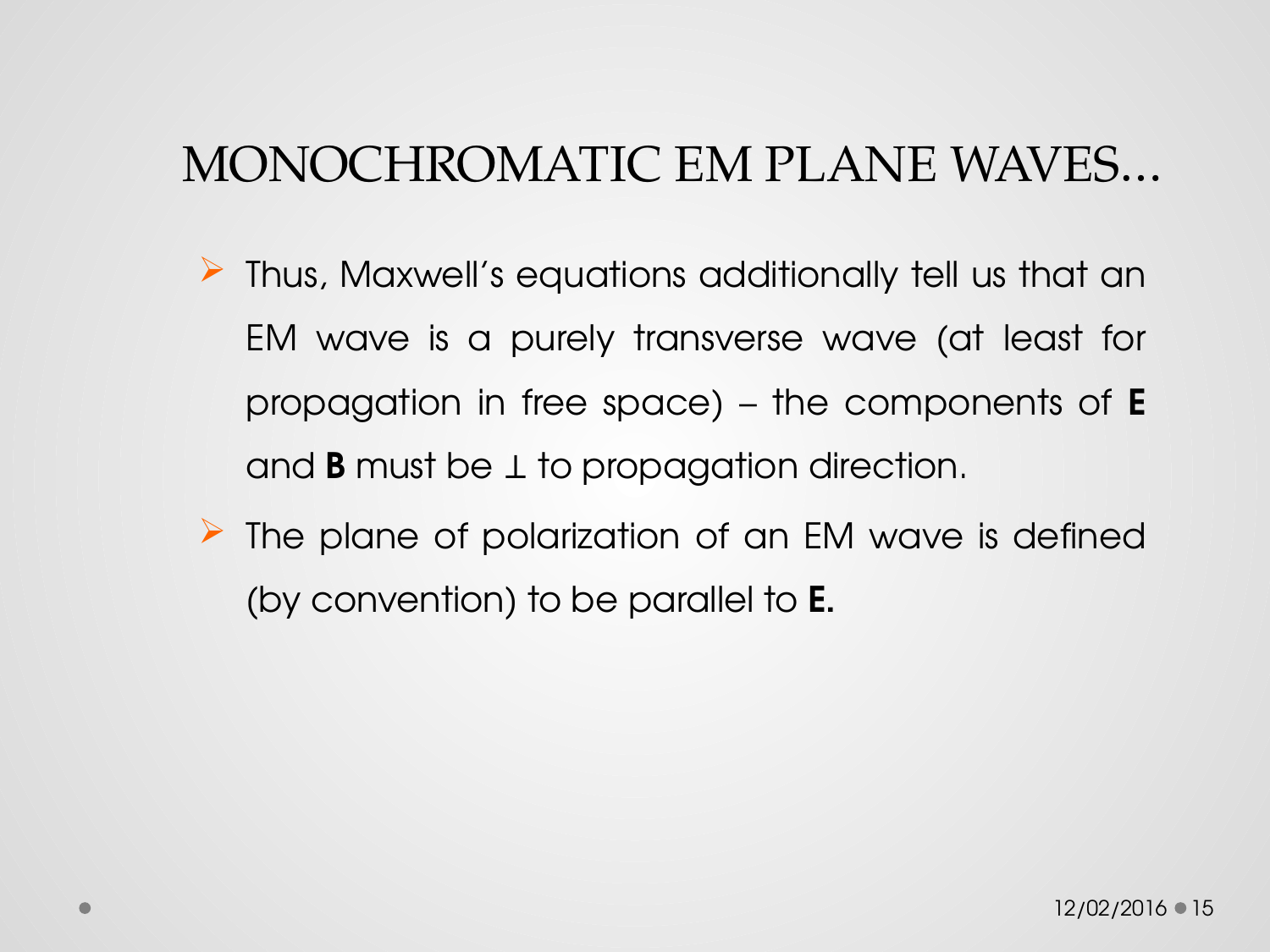

# MONOCHROMATIC EM PLANE WAVES…
Thus, Maxwell’s equations additionally tell us that an EM wave is a purely transverse wave (at least for propagation in free space) – the components of E and B must be ⊥ to propagation direction.
The plane of polarization of an EM wave is defined (by convention) to be parallel to E.

12/02/2016
15